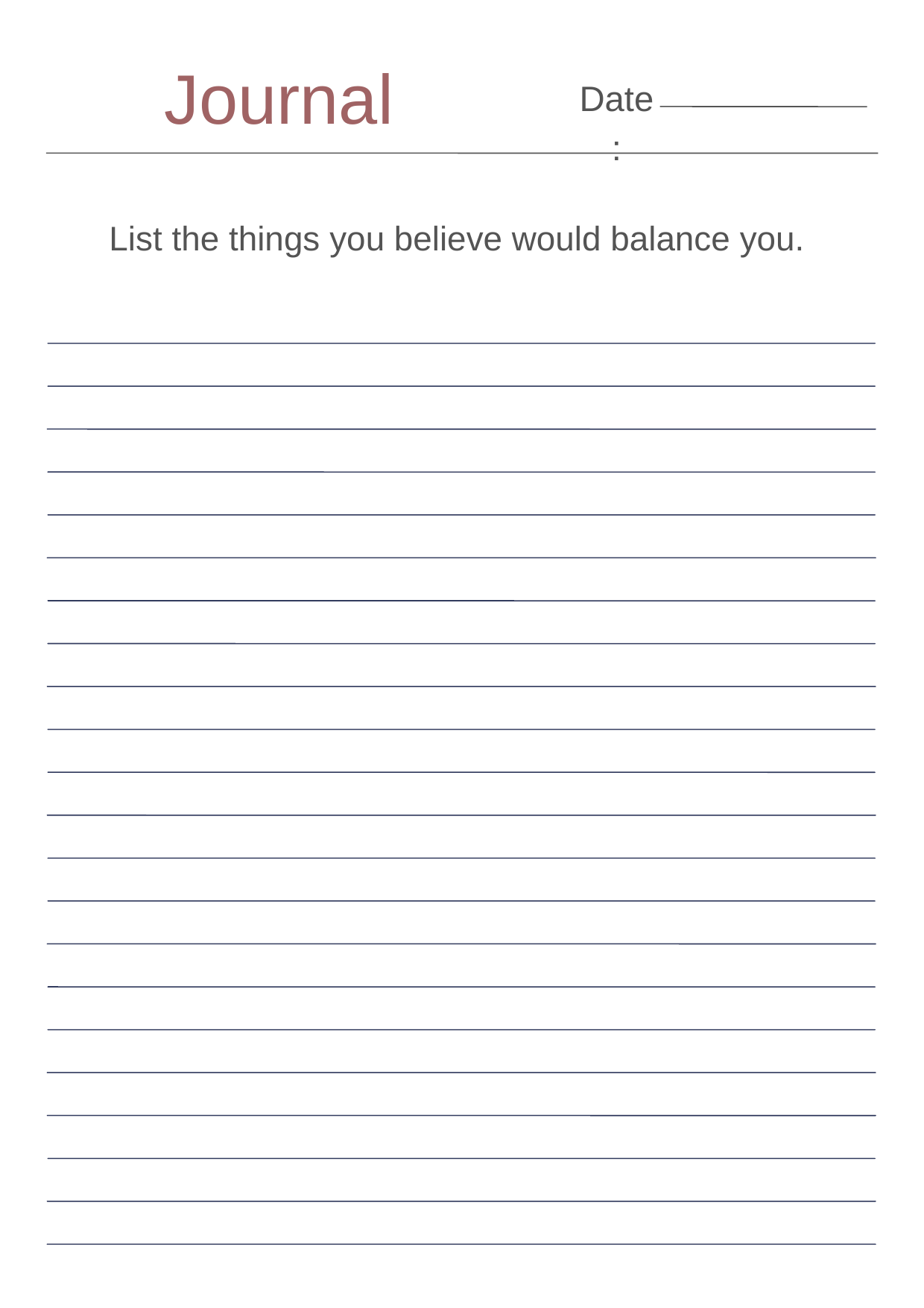

Journal
Date:

List the things you believe would balance you.